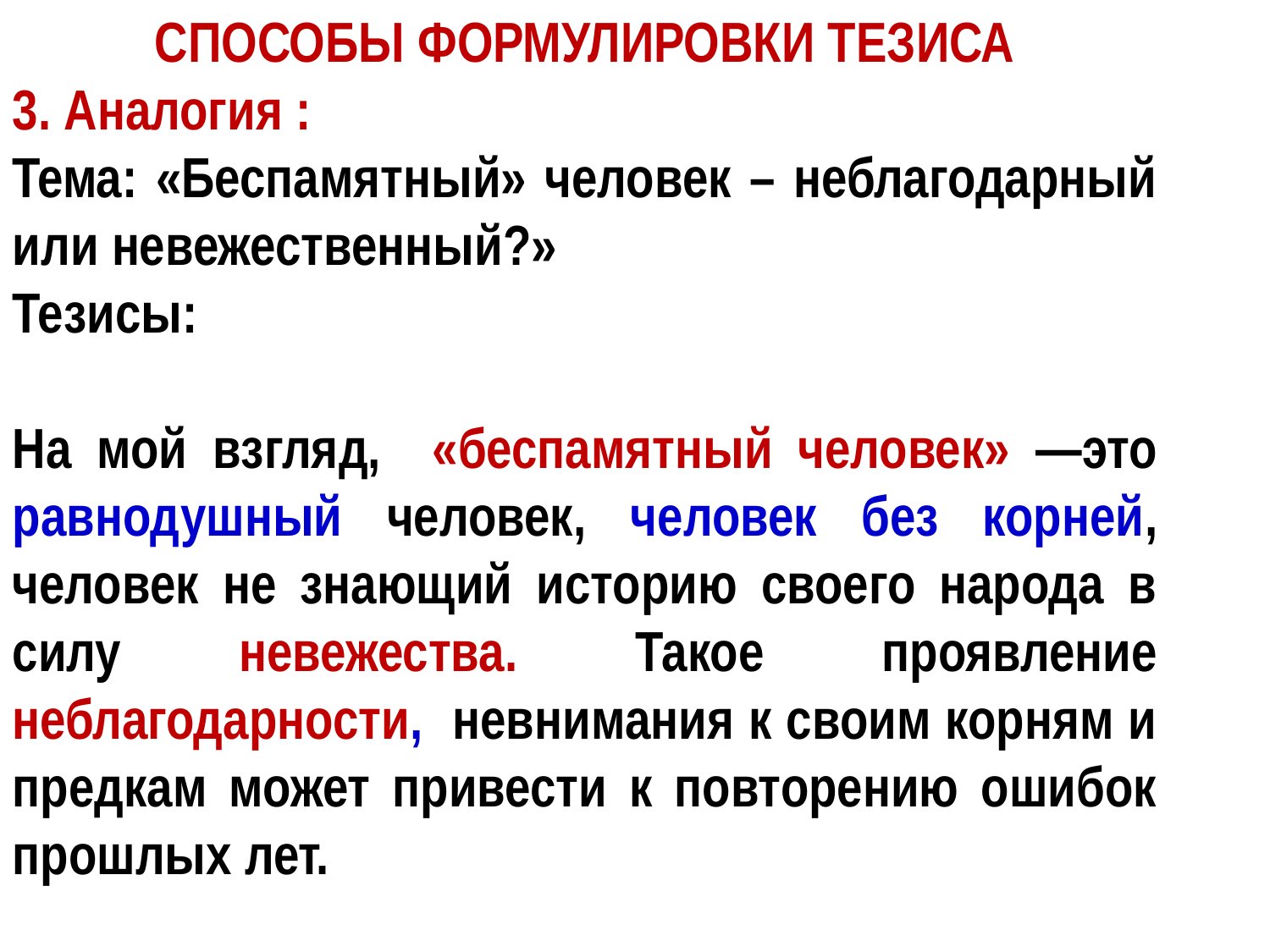

СПОСОБЫ ФОРМУЛИРОВКИ ТЕЗИСА
3. Аналогия :
Тема: «Беспамятный» человек – неблагодарный или невежественный?»
Тезисы:

На мой взгляд,  «беспамятный человек» —это равнодушный человек, человек без корней, человек не знающий историю своего народа в силу невежества. Такое проявление неблагодарности,  невнимания к своим корням и предкам может привести к повторению ошибок прошлых лет.